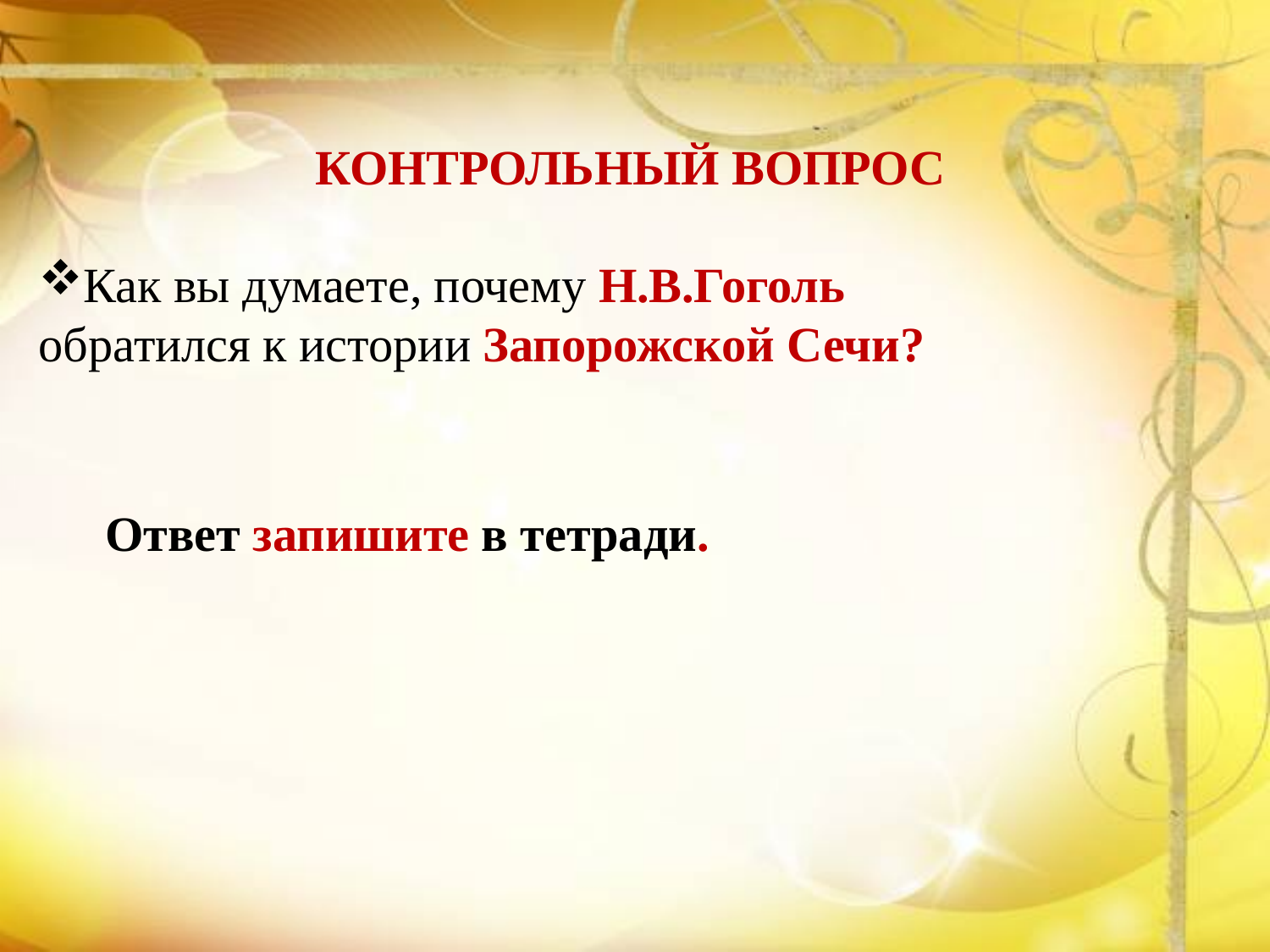

КОНТРОЛЬНЫЙ ВОПРОС

Как вы думаете, почему Н.В.Гоголь
обратился к истории Запорожской Сечи?
Ответ запишите в тетради.